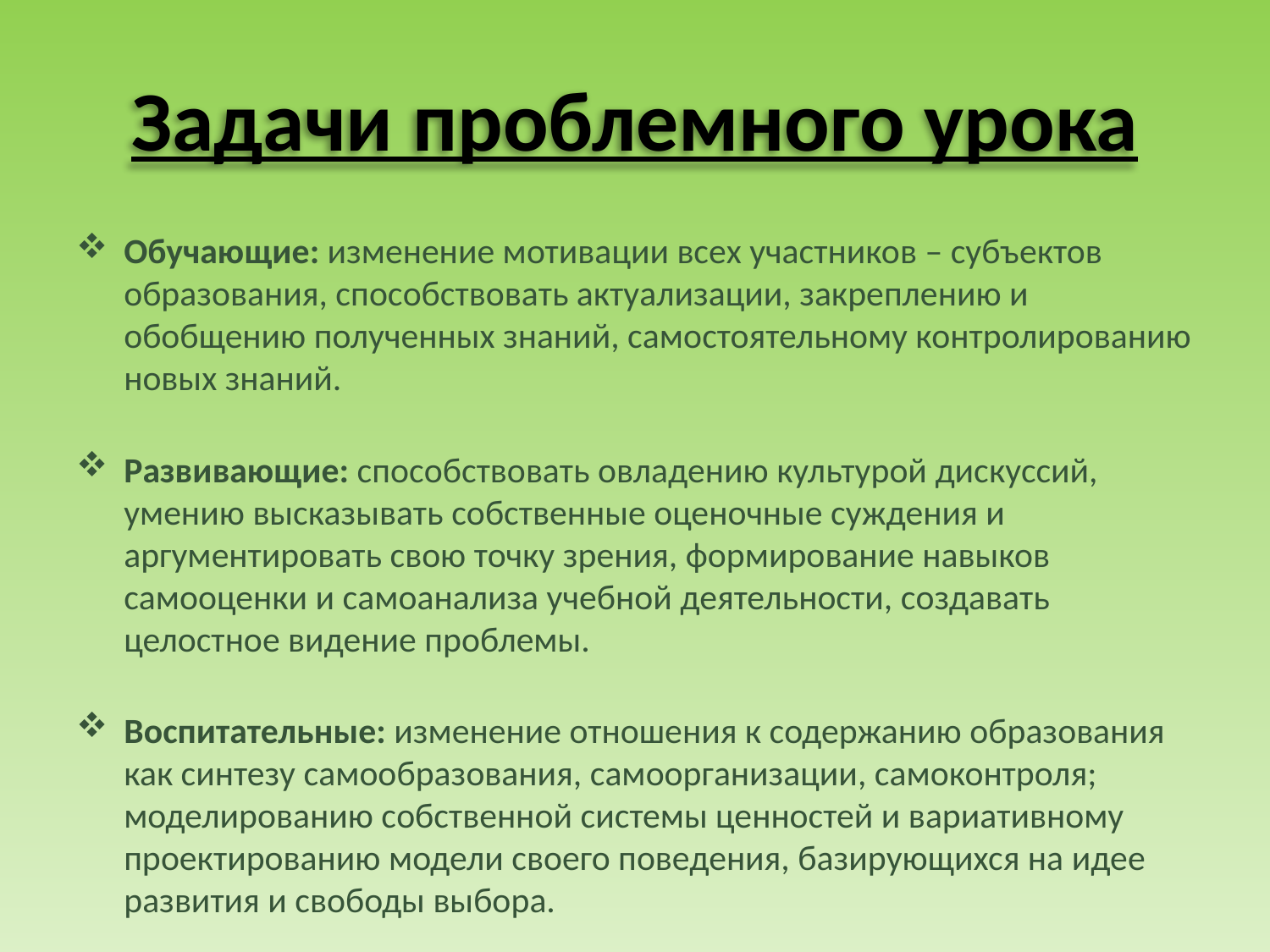

# Задачи проблемного урока
Обучающие: изменение мотивации всех участников – субъектов образования, способствовать актуализации, закреплению и обобщению полученных знаний, самостоятельному контролированию новых знаний.
Развивающие: способствовать овладению культурой дискуссий, умению высказывать собственные оценочные суждения и аргументировать свою точку зрения, формирование навыков самооценки и самоанализа учебной деятельности, создавать целостное видение проблемы.
Воспитательные: изменение отношения к содержанию образования как синтезу самообразования, самоорганизации, самоконтроля; моделированию собственной системы ценностей и вариативному проектированию модели своего поведения, базирующихся на идее развития и свободы выбора.